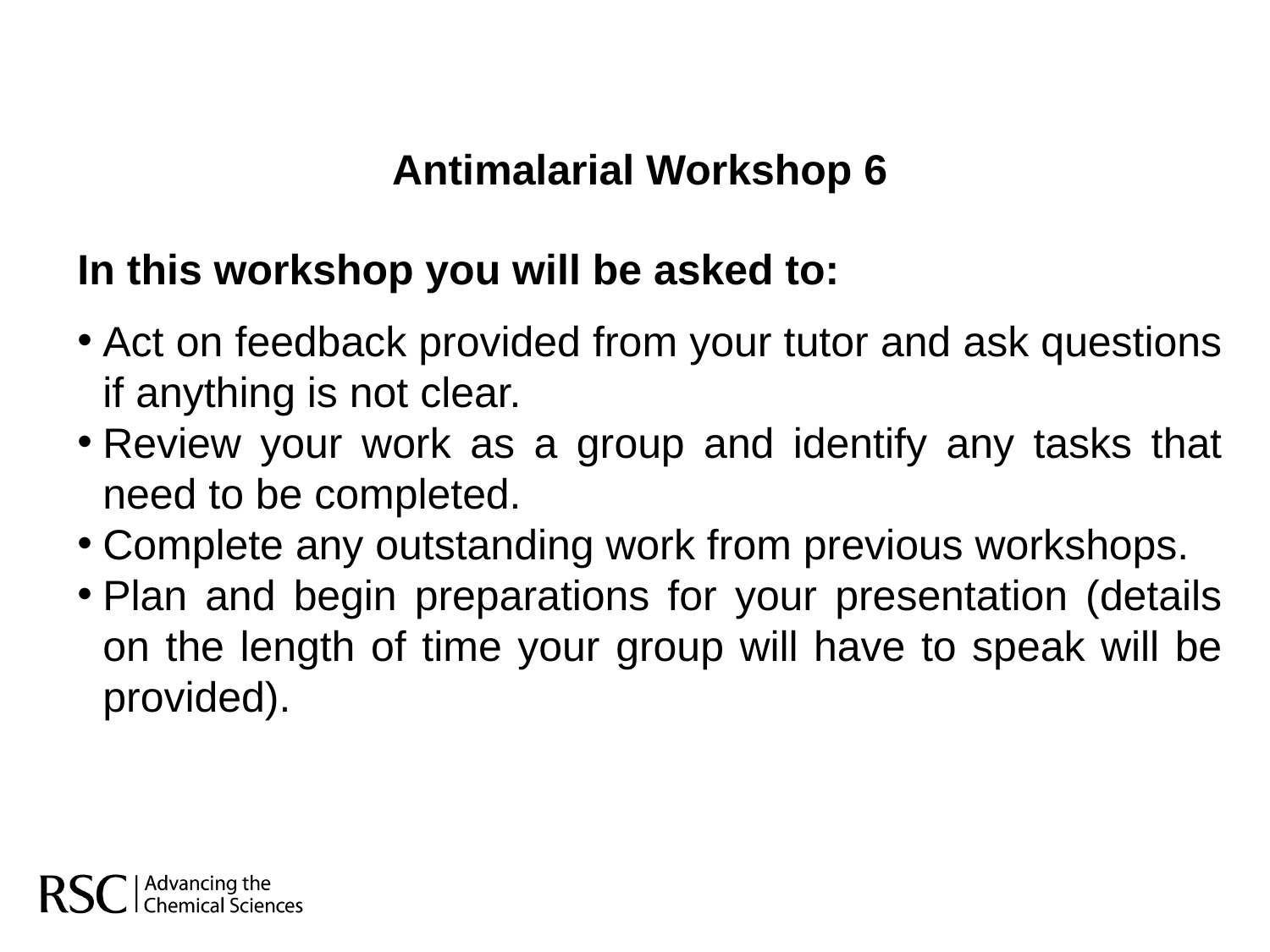

Antimalarial Workshop 6
In this workshop you will be asked to:

Act on feedback provided from your tutor and ask questions if anything is not clear.
Review your work as a group and identify any tasks that need to be completed.
Complete any outstanding work from previous workshops.
Plan and begin preparations for your presentation (details on the length of time your group will have to speak will be provided).